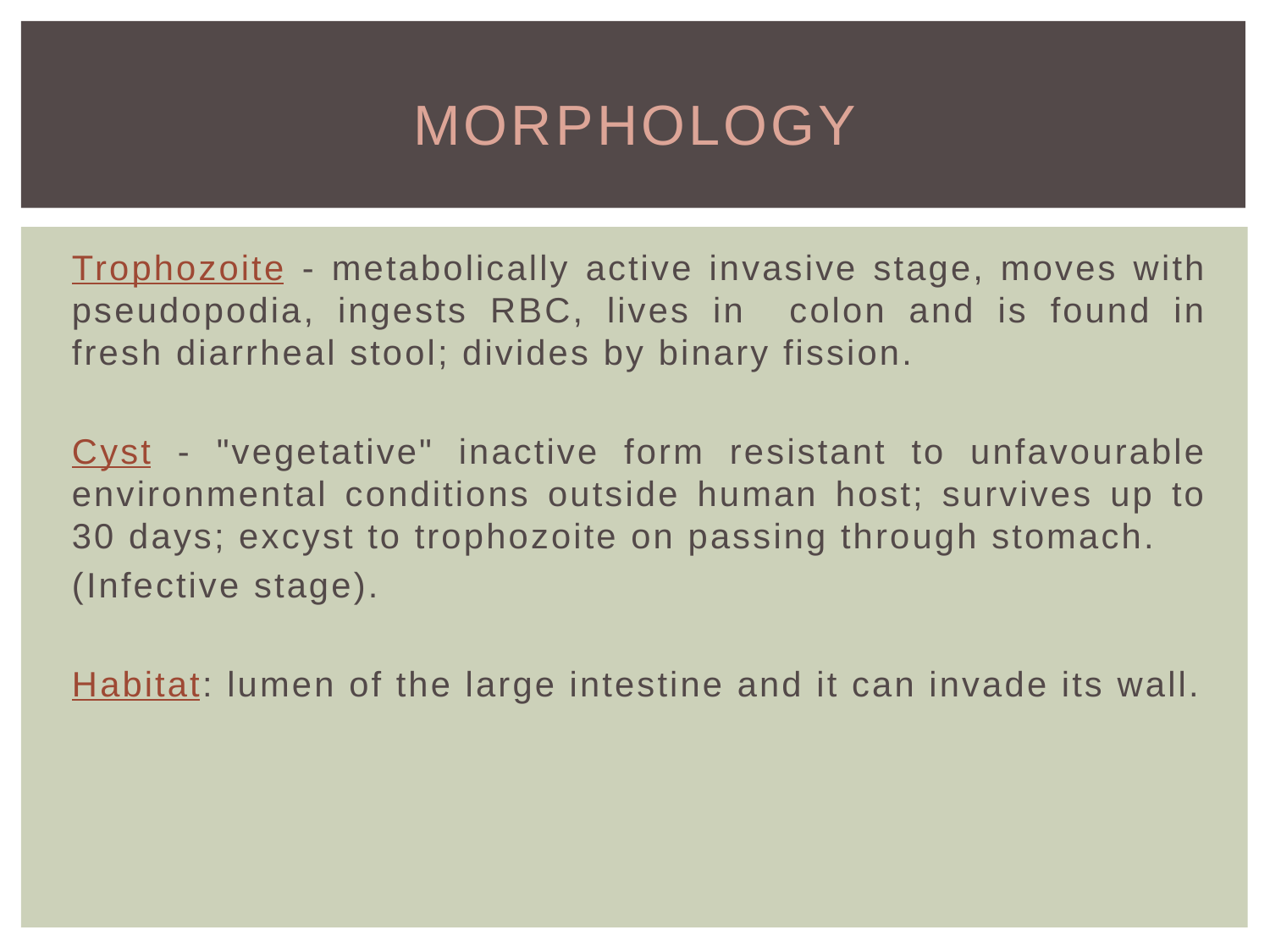

# Morphology
Trophozoite - metabolically active invasive stage, moves with pseudopodia, ingests RBC, lives in  colon and is found in fresh diarrheal stool; divides by binary fission.

Cyst - "vegetative" inactive form resistant to unfavourable environmental conditions outside human host; survives up to 30 days; excyst to trophozoite on passing through stomach.
(Infective stage).

Habitat: lumen of the large intestine and it can invade its wall.